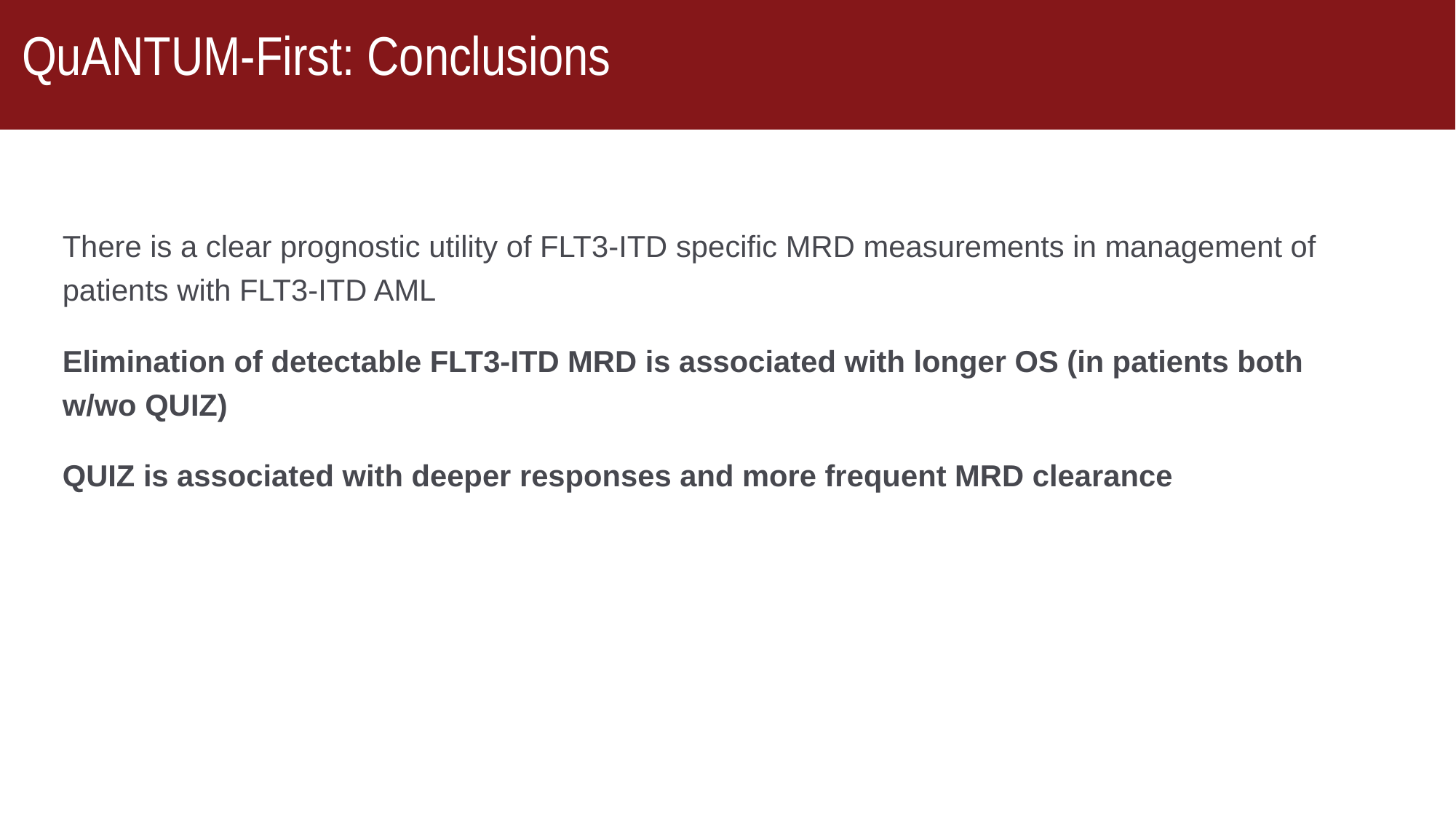

#

QuANTUM-First: Conclusions

There is a clear prognostic utility of FLT3-ITD specific MRD measurements in management of patients with FLT3-ITD AML
Elimination of detectable FLT3-ITD MRD is associated with longer OS (in patients both w/wo QUIZ)
QUIZ is associated with deeper responses and more frequent MRD clearance